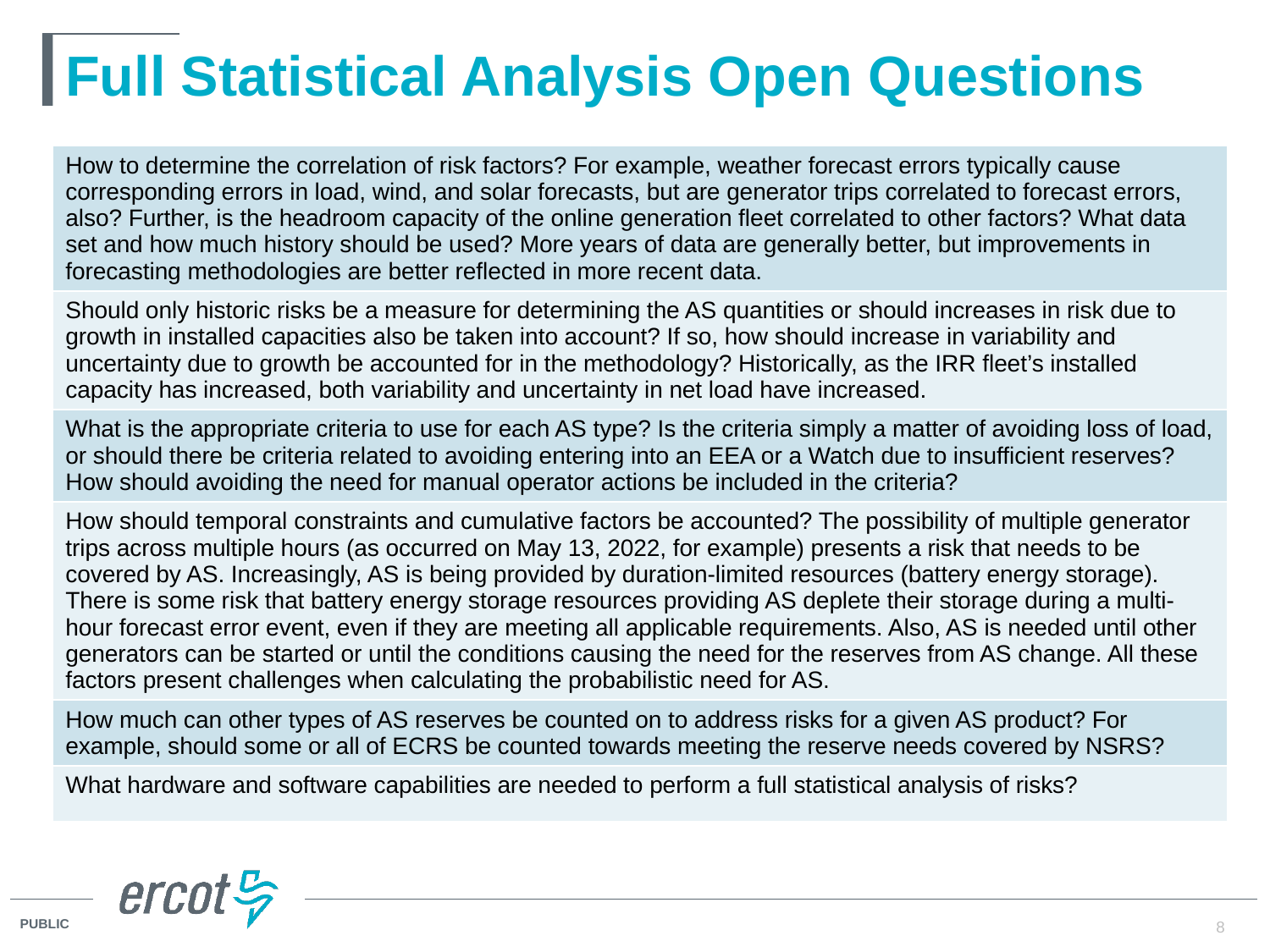

# Full Statistical Analysis Open Questions
| How to determine the correlation of risk factors? For example, weather forecast errors typically cause corresponding errors in load, wind, and solar forecasts, but are generator trips correlated to forecast errors, also? Further, is the headroom capacity of the online generation fleet correlated to other factors? What data set and how much history should be used? More years of data are generally better, but improvements in forecasting methodologies are better reflected in more recent data. |
| --- |
| Should only historic risks be a measure for determining the AS quantities or should increases in risk due to growth in installed capacities also be taken into account? If so, how should increase in variability and uncertainty due to growth be accounted for in the methodology? Historically, as the IRR fleet’s installed capacity has increased, both variability and uncertainty in net load have increased. |
| What is the appropriate criteria to use for each AS type? Is the criteria simply a matter of avoiding loss of load, or should there be criteria related to avoiding entering into an EEA or a Watch due to insufficient reserves? How should avoiding the need for manual operator actions be included in the criteria? |
| How should temporal constraints and cumulative factors be accounted? The possibility of multiple generator trips across multiple hours (as occurred on May 13, 2022, for example) presents a risk that needs to be covered by AS. Increasingly, AS is being provided by duration-limited resources (battery energy storage). There is some risk that battery energy storage resources providing AS deplete their storage during a multi-hour forecast error event, even if they are meeting all applicable requirements. Also, AS is needed until other generators can be started or until the conditions causing the need for the reserves from AS change. All these factors present challenges when calculating the probabilistic need for AS. |
| How much can other types of AS reserves be counted on to address risks for a given AS product? For example, should some or all of ECRS be counted towards meeting the reserve needs covered by NSRS? |
| What hardware and software capabilities are needed to perform a full statistical analysis of risks? |
8